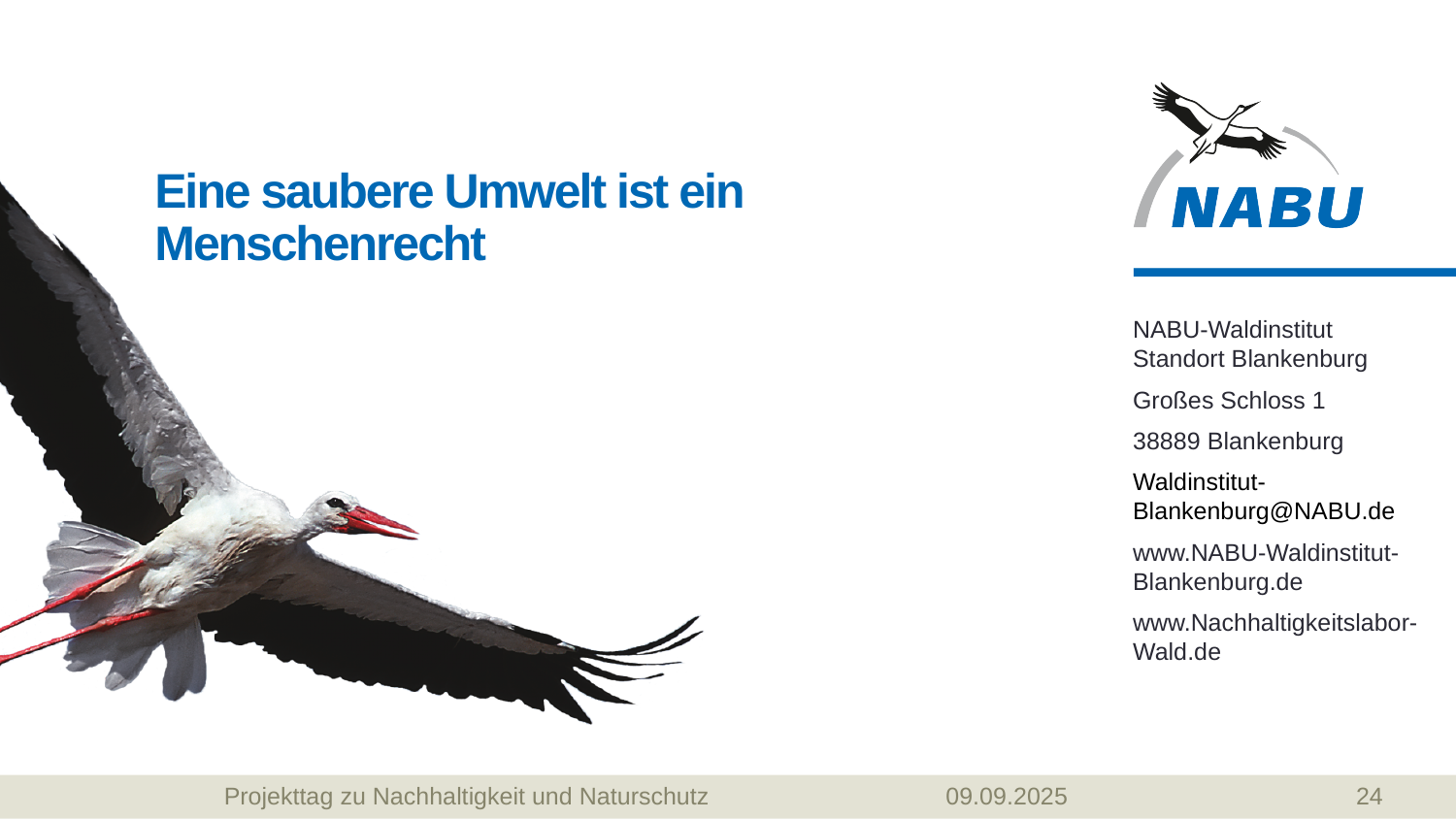

# Eine saubere Umwelt ist ein Menschenrecht
NABU-Waldinstitut Standort Blankenburg
Großes Schloss 1
38889 Blankenburg
Waldinstitut-Blankenburg@NABU.de
www.NABU-Waldinstitut-Blankenburg.de
www.Nachhaltigkeitslabor-Wald.de
Projekttag zu Nachhaltigkeit und Naturschutz
09.09.2025
24